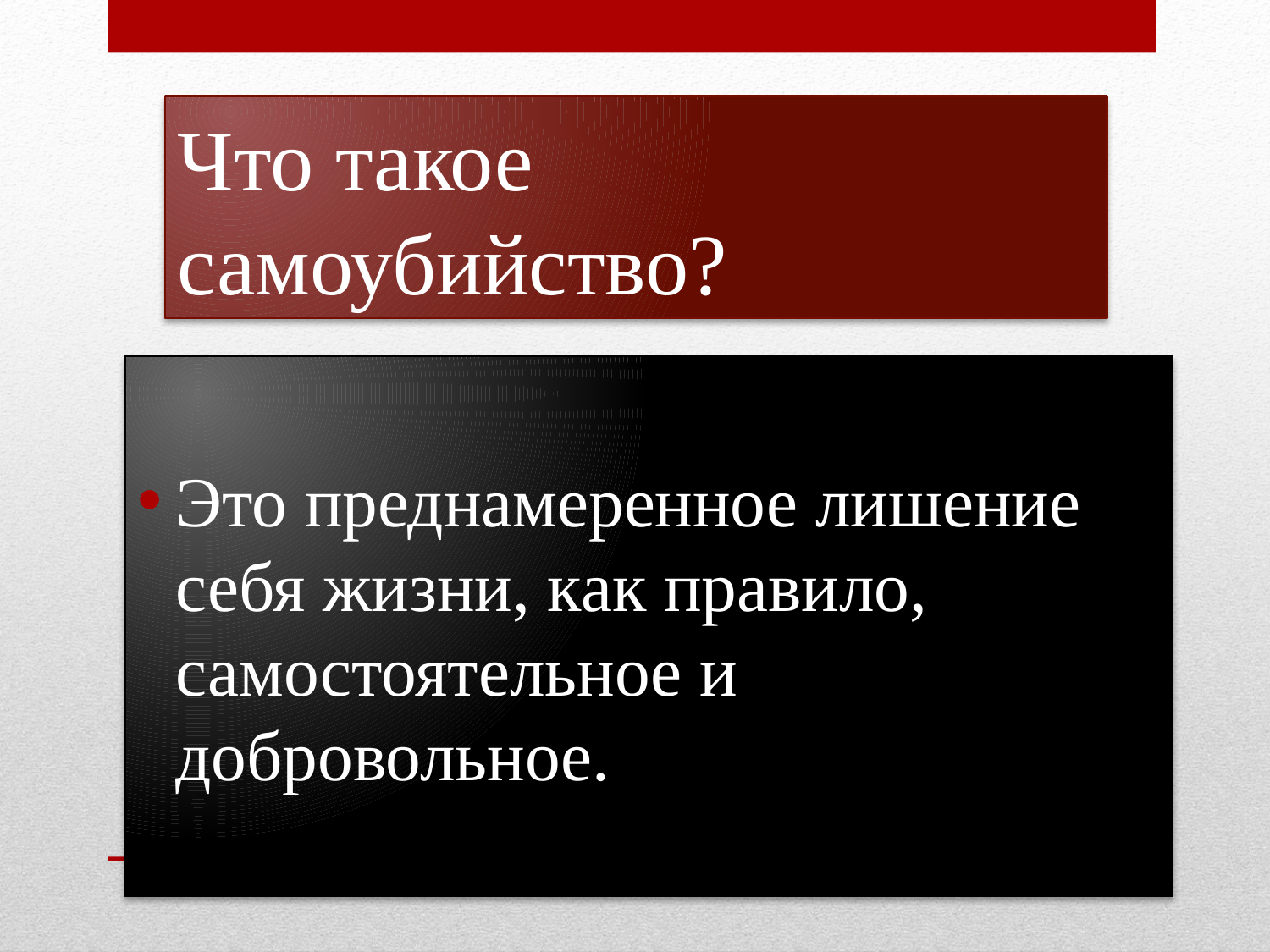

# Что такое самоубийство?
Это преднамеренное лишение себя жизни, как правило, самостоятельное и добровольное.